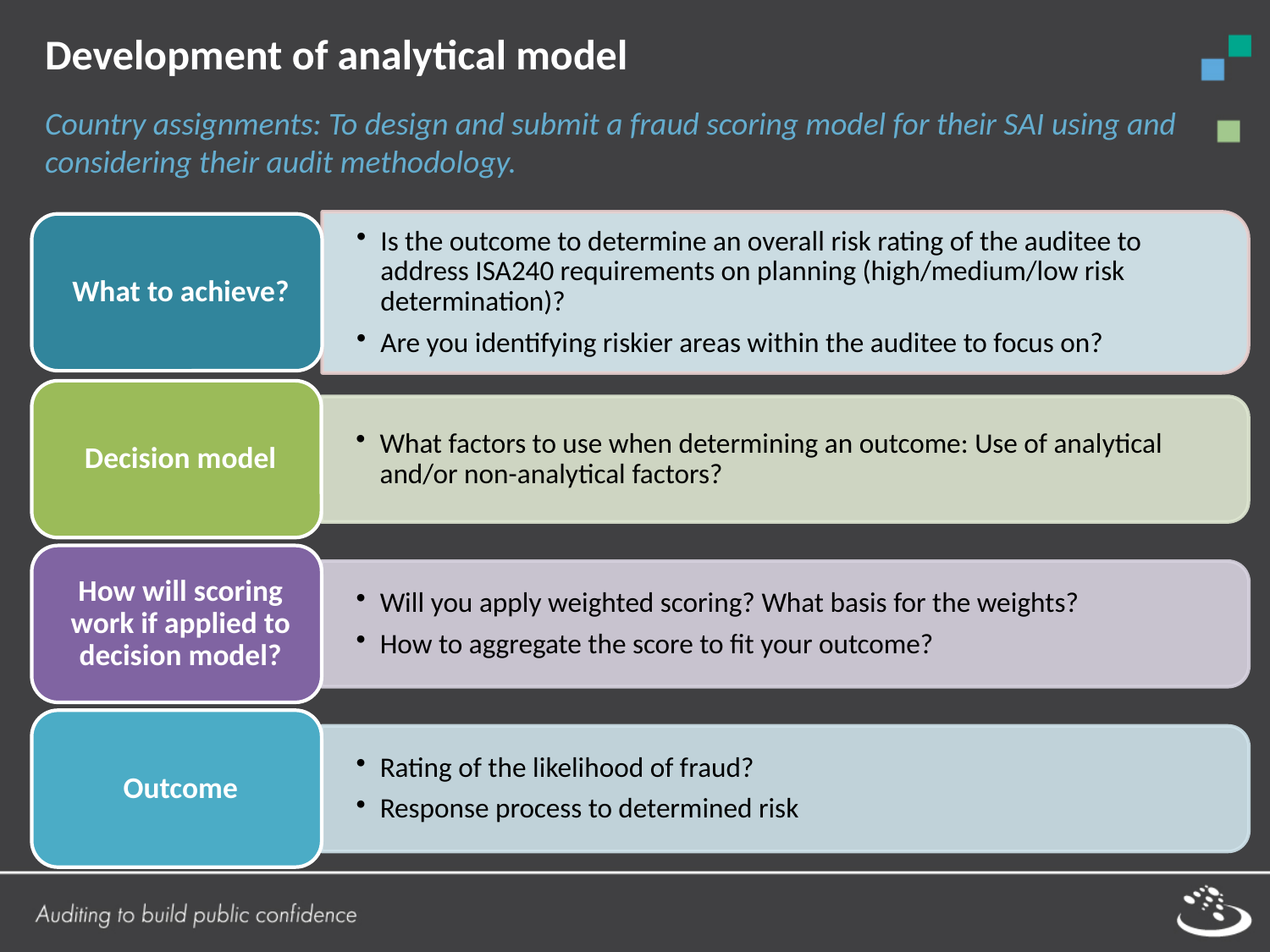

Development of analytical model
Country assignments: To design and submit a fraud scoring model for their SAI using and considering their audit methodology.

Is the outcome to determine an overall risk rating of the auditee to address ISA240 requirements on planning (high/medium/low risk determination)?
Are you identifying riskier areas within the auditee to focus on?
What to achieve?
What factors to use when determining an outcome: Use of analytical and/or non-analytical factors?
Decision model
Will you apply weighted scoring? What basis for the weights?
How to aggregate the score to fit your outcome?
How will scoring work if applied to decision model?
Rating of the likelihood of fraud?
Response process to determined risk
Outcome